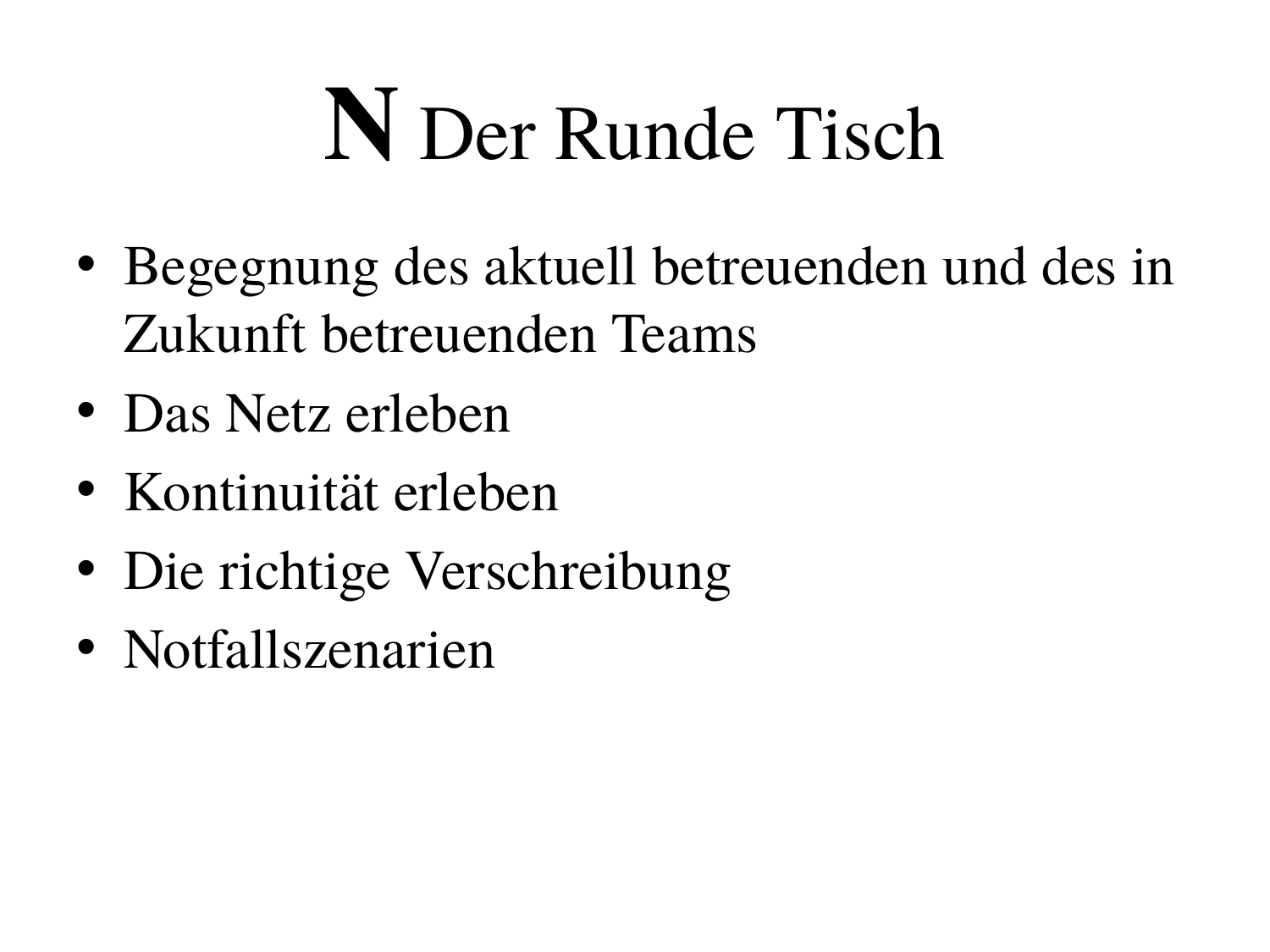

# N Der Runde Tisch
Begegnung des aktuell betreuenden und des in Zukunft betreuenden Teams
Das Netz erleben
Kontinuität erleben
Die richtige Verschreibung
Notfallszenarien